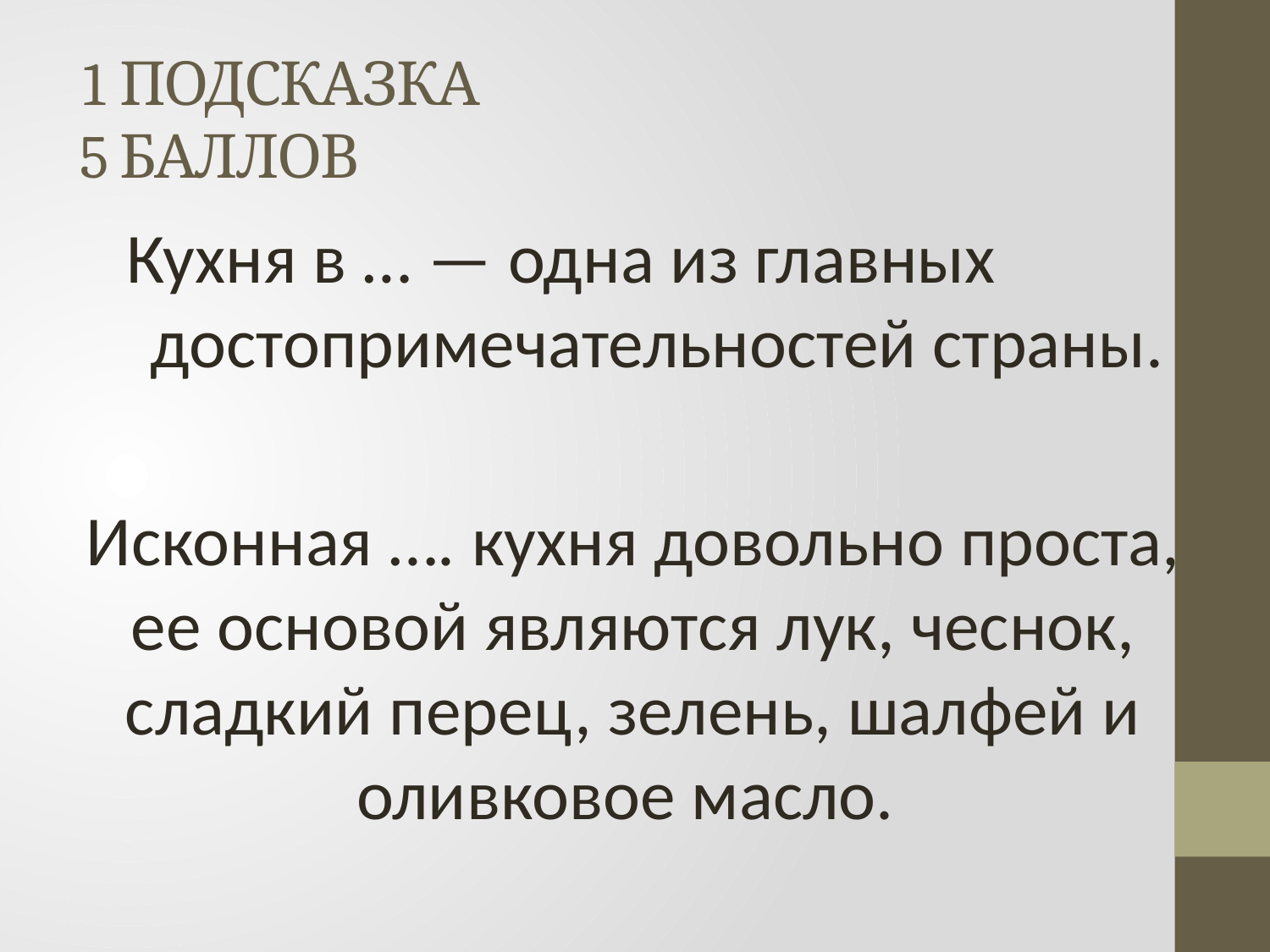

# 1 ПОДСКАЗКА 5 БАЛЛОВ
      Кухня в … — одна из главных                 достопримечательностей страны.

Исконная …. кухня довольно проста, ее основой являются лук, чеснок, сладкий перец, зелень, шалфей и оливковое масло.